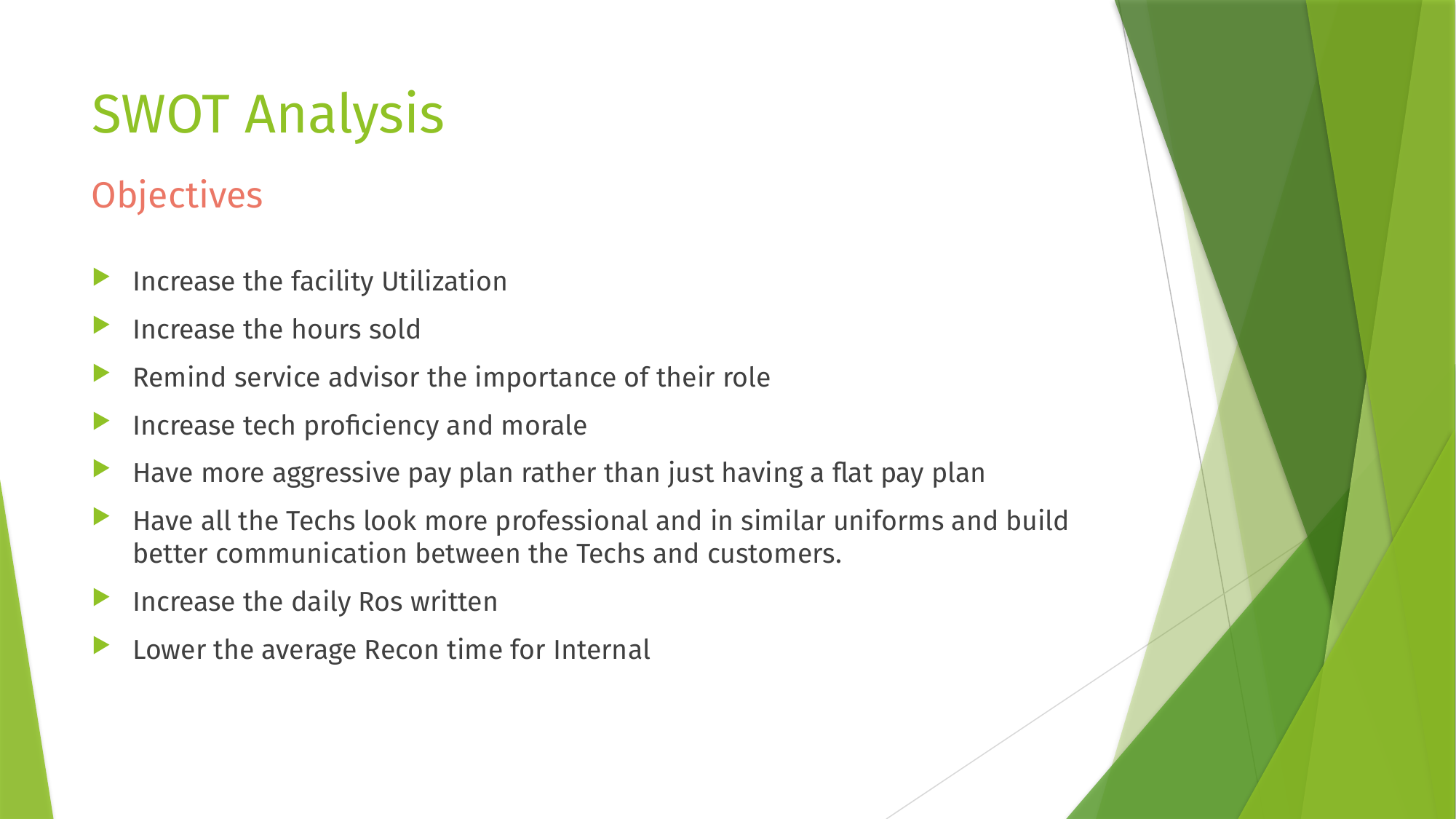

# SWOT Analysis
Objectives
Increase the facility Utilization
Increase the hours sold
Remind service advisor the importance of their role
Increase tech proficiency and morale
Have more aggressive pay plan rather than just having a flat pay plan
Have all the Techs look more professional and in similar uniforms and build better communication between the Techs and customers.
Increase the daily Ros written
Lower the average Recon time for Internal